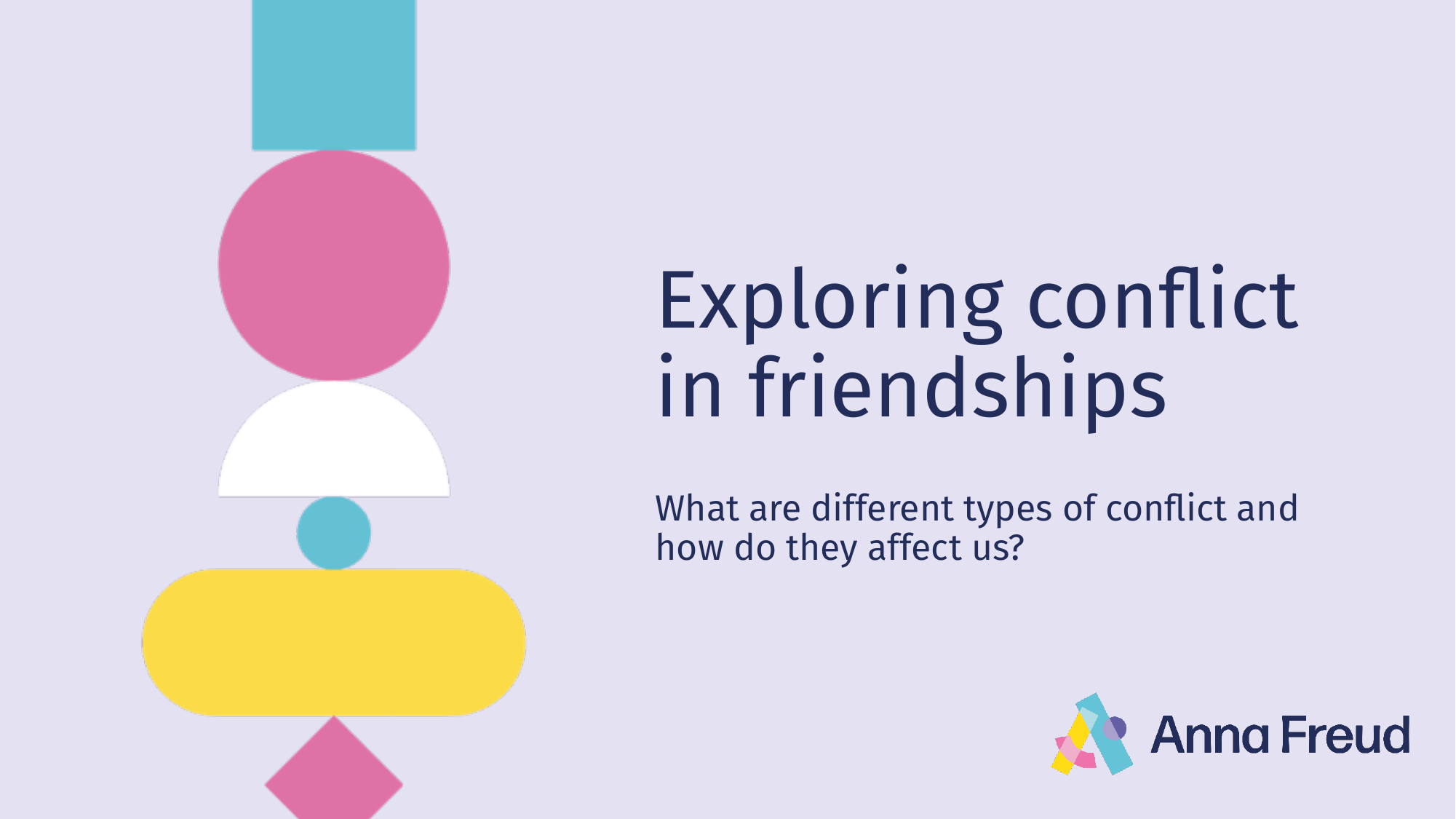

# Exploring conflict in friendships
What are different types of conflict and how do they affect us?